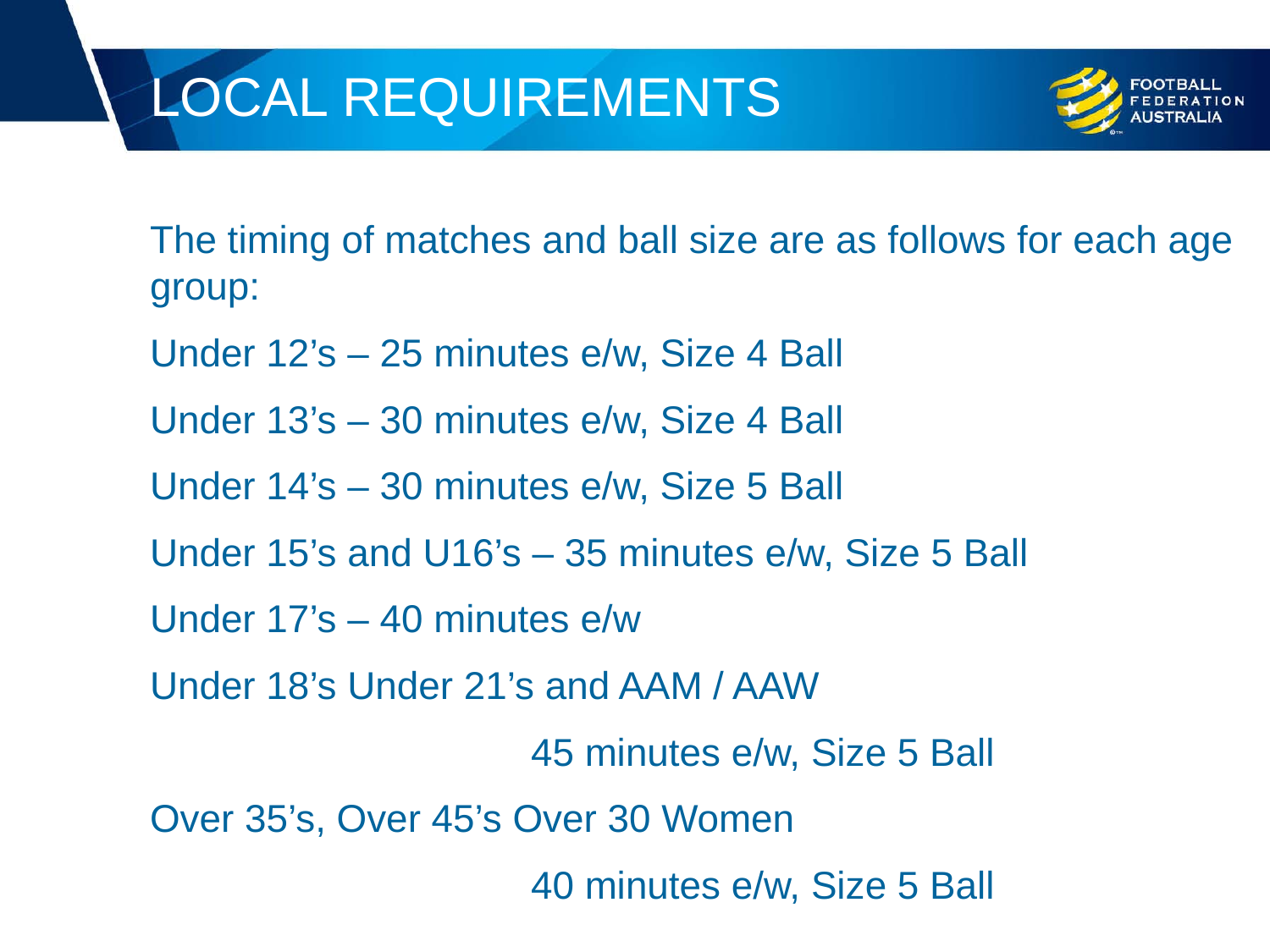

# LOCAL REQUIREMENTS
The timing of matches and ball size are as follows for each age group:
Under 12’s – 25 minutes e/w, Size 4 Ball
Under 13’s – 30 minutes e/w, Size 4 Ball
Under 14’s – 30 minutes e/w, Size 5 Ball
Under 15’s and U16’s – 35 minutes e/w, Size 5 Ball
Under 17’s – 40 minutes e/w
Under 18’s Under 21’s and AAM / AAW
			45 minutes e/w, Size 5 Ball
Over 35’s, Over 45’s Over 30 Women
			40 minutes e/w, Size 5 Ball